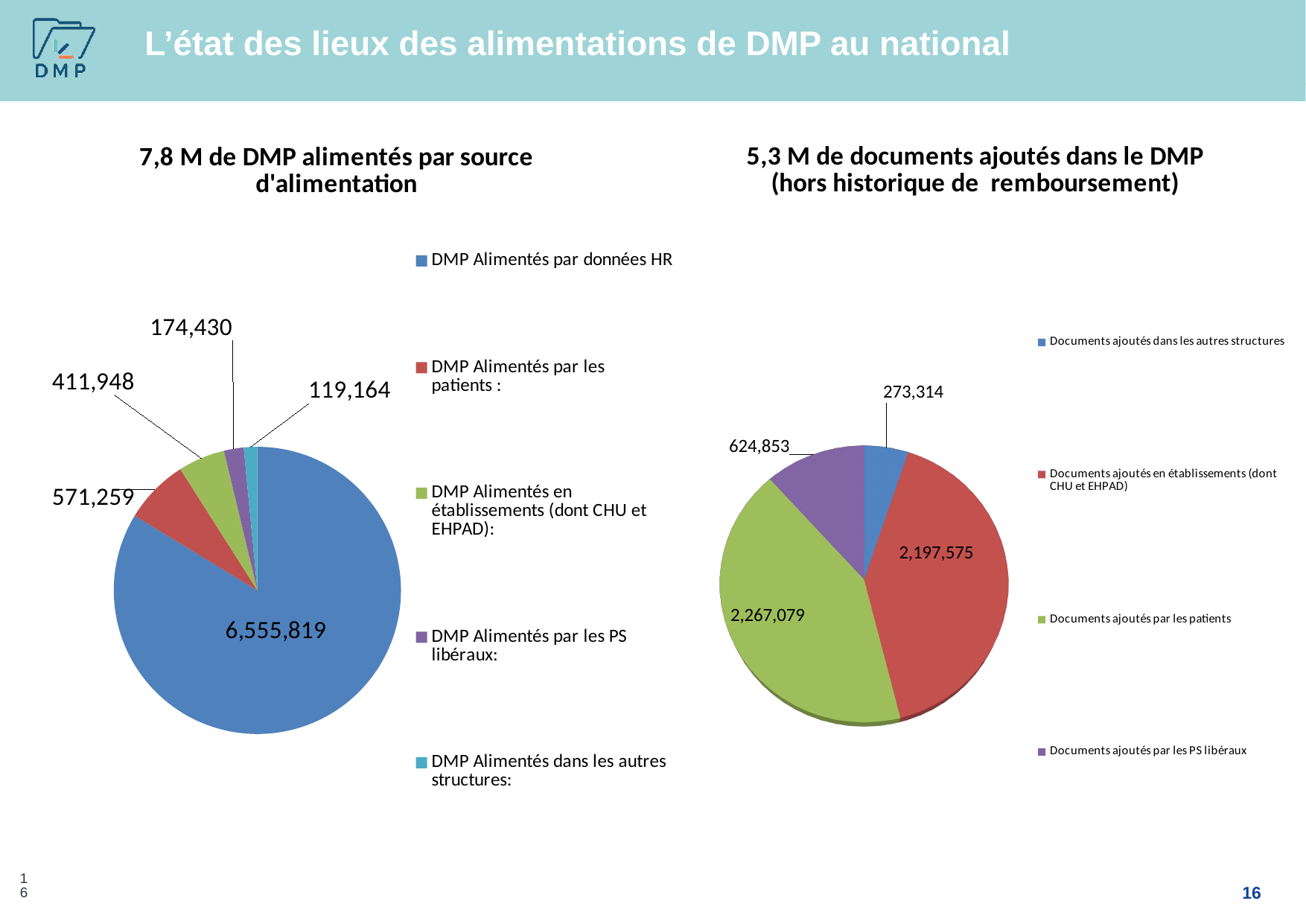

L’état des lieux des alimentations de DMP au national

[unsupported chart]

### Chart: 7,8 M de DMP alimentés par source d'alimentation

| Category |  |
|---|---|
| DMP Alimentés par données HR | 6555819.0 |
| DMP Alimentés par les patients :  | 571259.0 |
| DMP Alimentés en établissements (dont CHU et EHPAD):  | 411948.0 |
| DMP Alimentés par les PS libéraux:  | 174430.0 |
| DMP Alimentés dans les autres structures:  | 119164.0 |
16